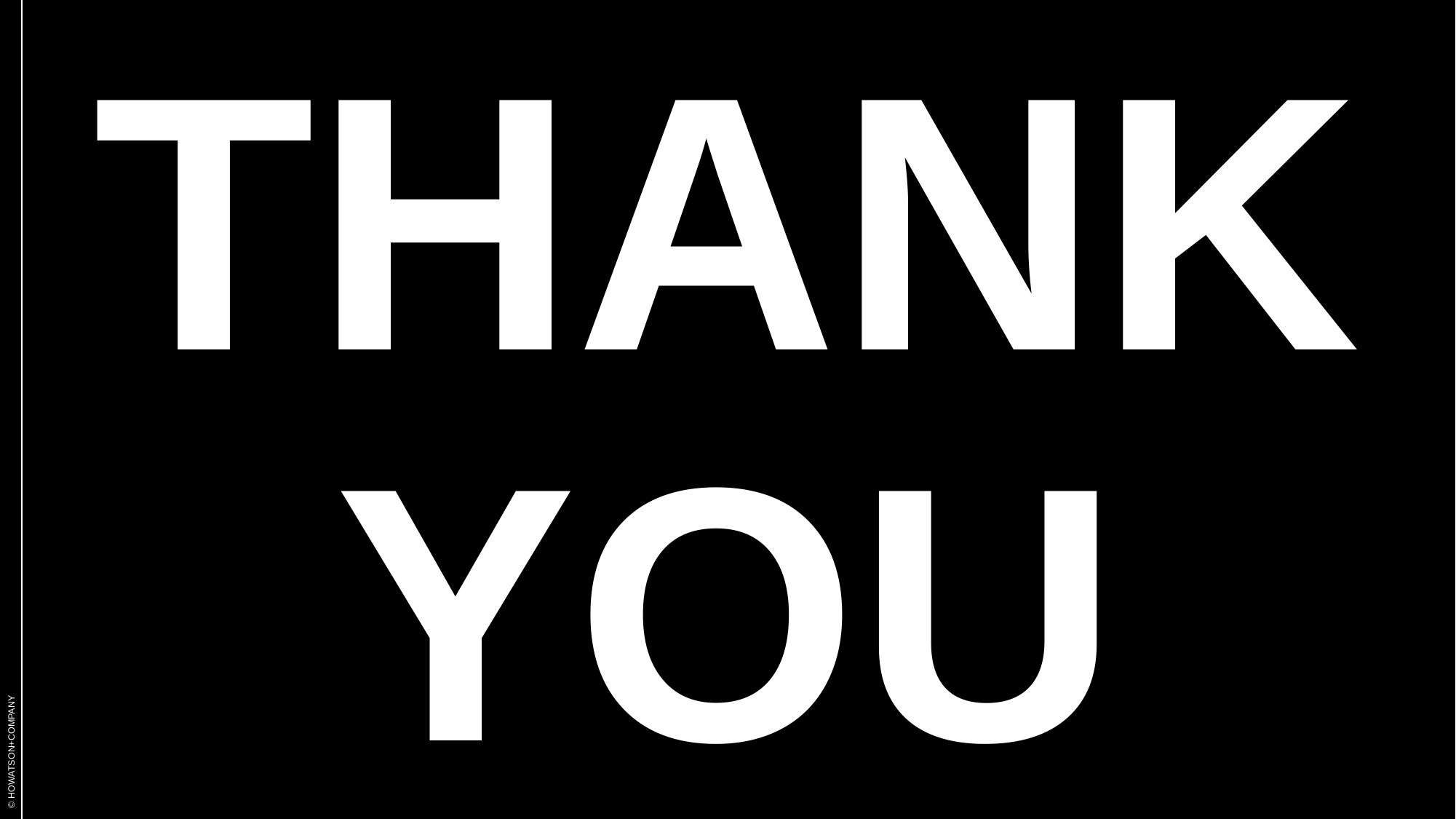

© HOWATSON+COMPANY

THANK YOU
# Use this for breaks within sections